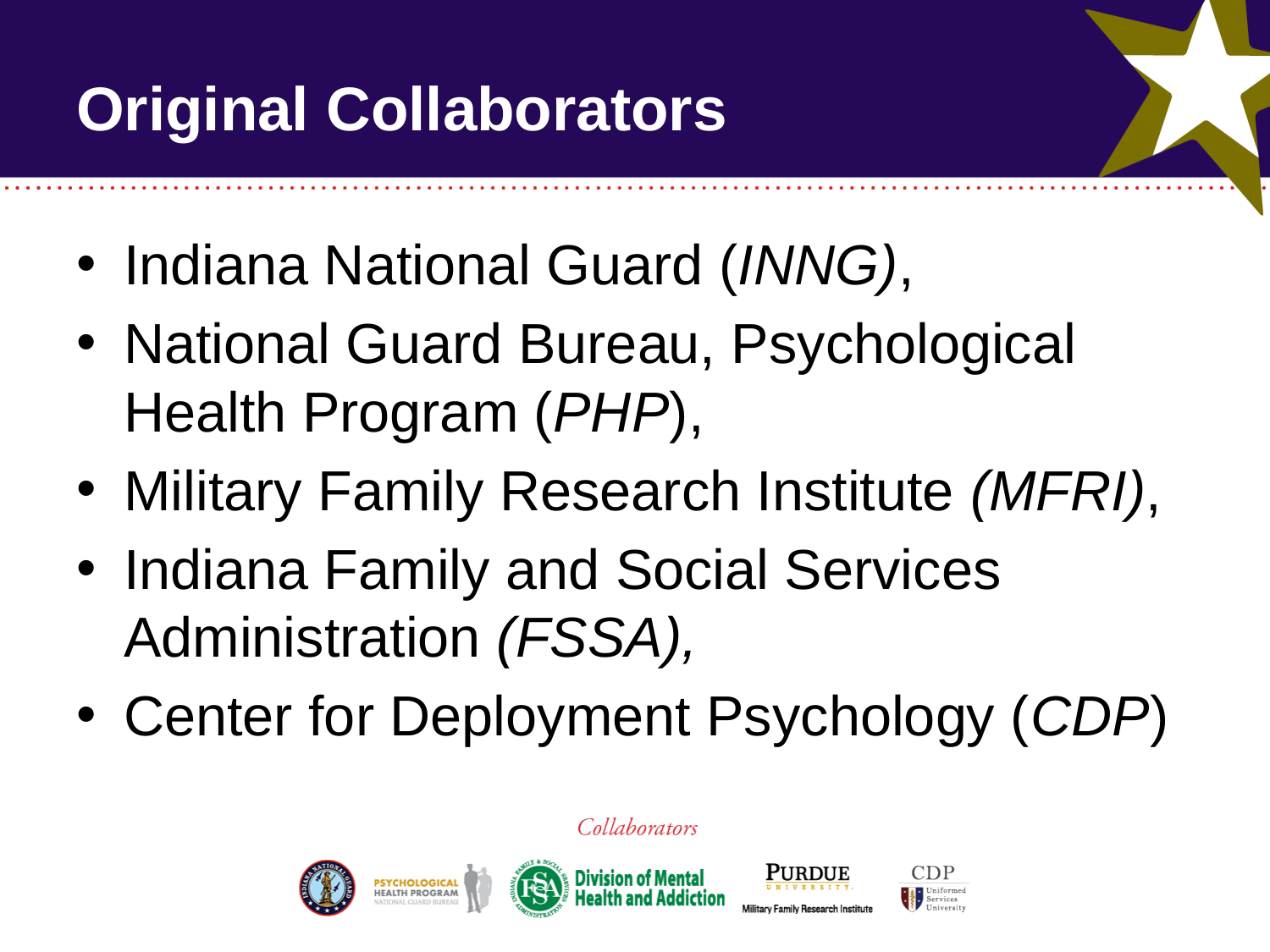

# Original Collaborators
Indiana National Guard (INNG),
National Guard Bureau, Psychological Health Program (PHP),
Military Family Research Institute (MFRI),
Indiana Family and Social Services Administration (FSSA),
Center for Deployment Psychology (CDP)